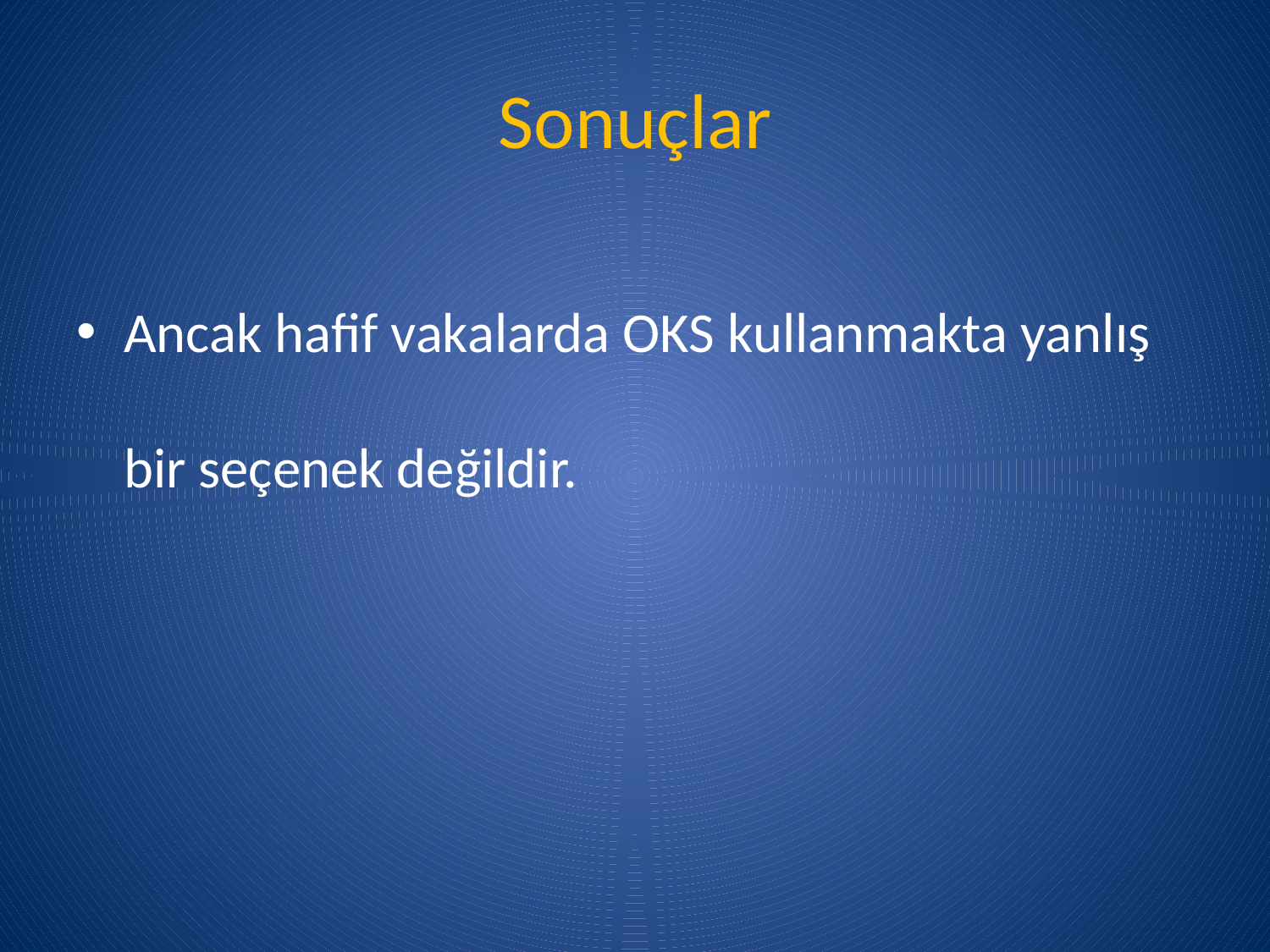

# Sonuçlar
Ancak hafif vakalarda OKS kullanmakta yanlış bir seçenek değildir.